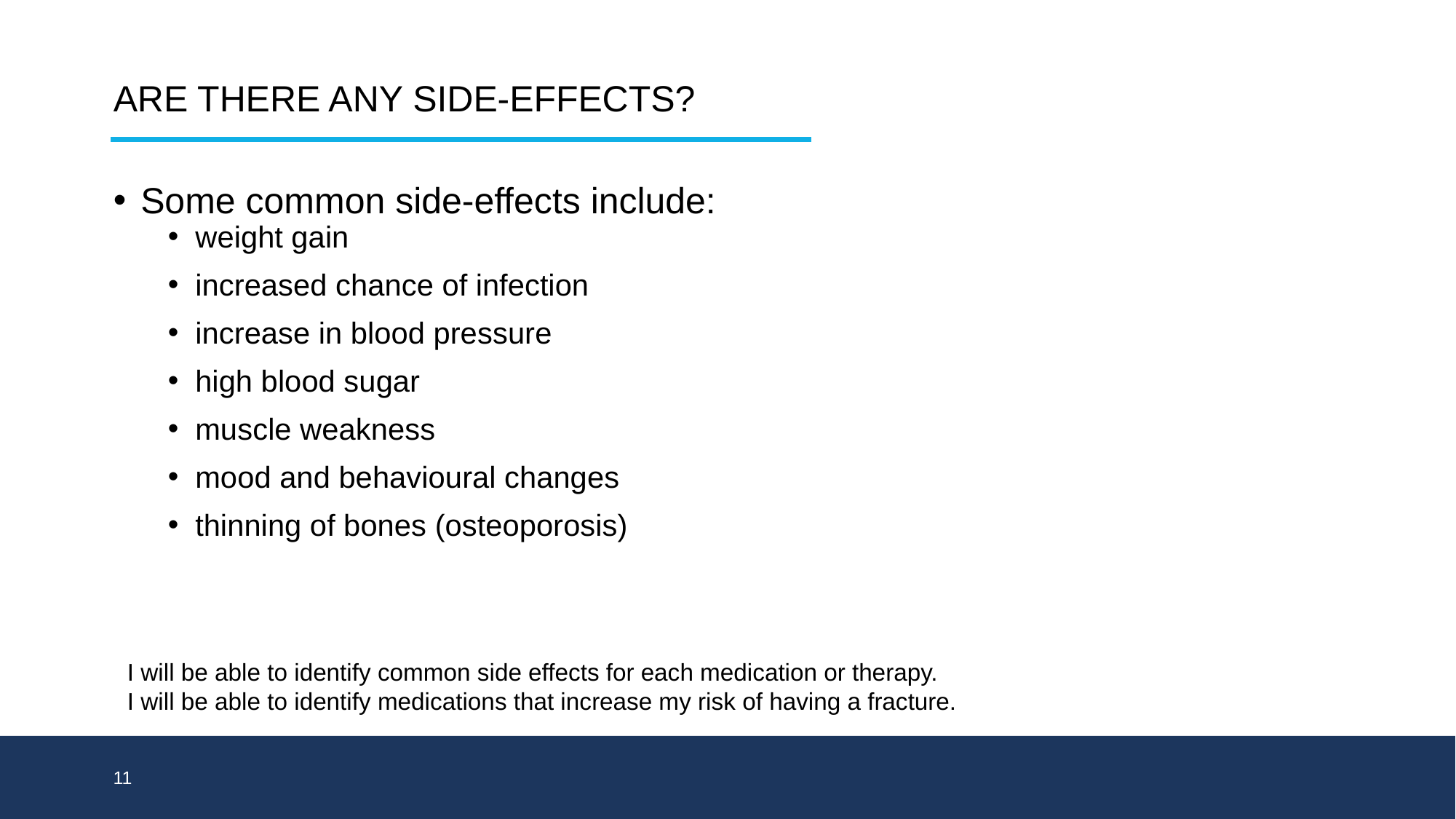

# Are there any side-effects?
Some common side-effects include:
weight gain
increased chance of infection
increase in blood pressure
high blood sugar
muscle weakness
mood and behavioural changes
thinning of bones (osteoporosis)

I will be able to identify common side effects for each medication or therapy.
I will be able to identify medications that increase my risk of having a fracture.